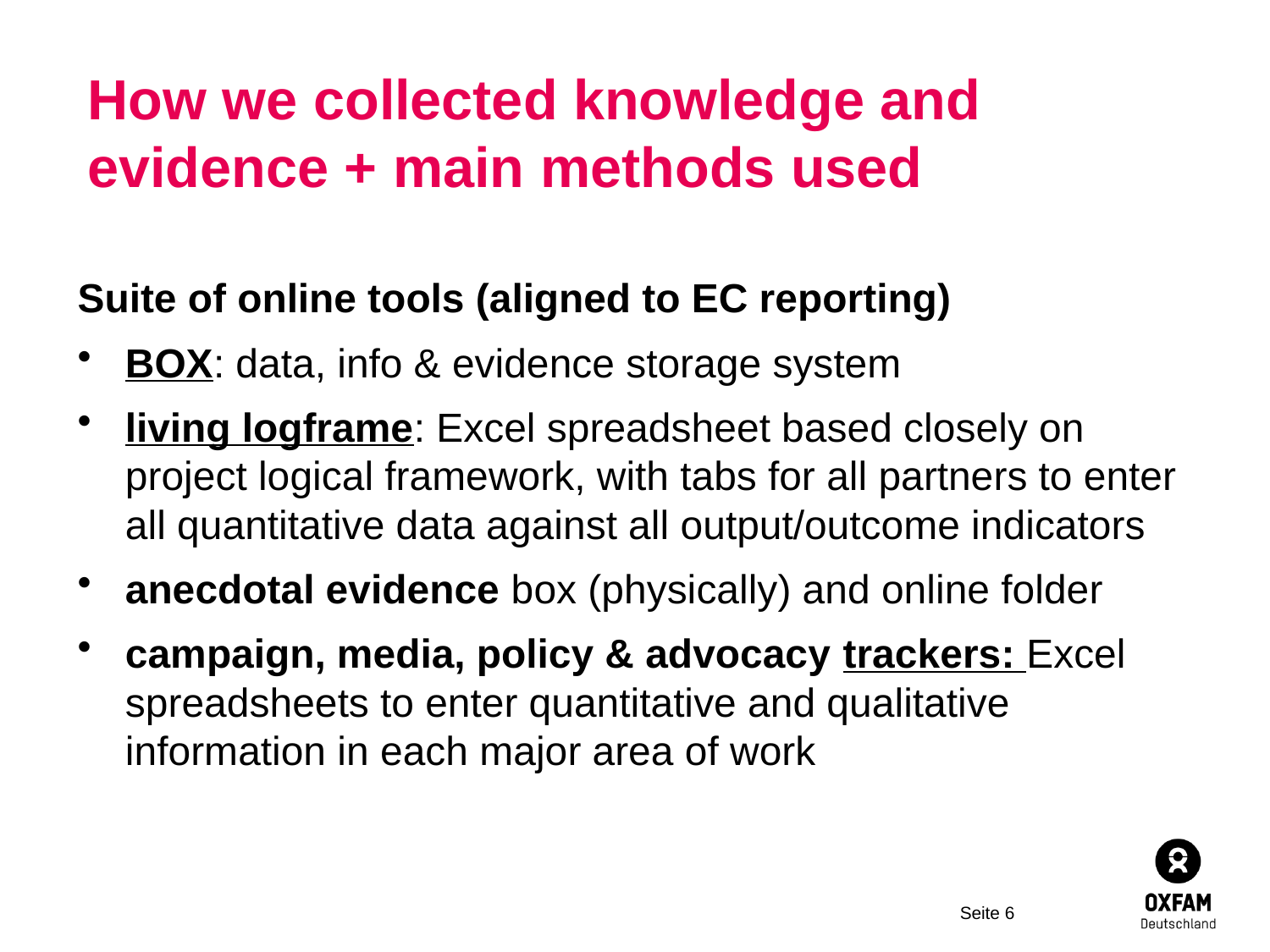

# How we collected knowledge and evidence + main methods used
Suite of online tools (aligned to EC reporting)
BOX: data, info & evidence storage system
living logframe: Excel spreadsheet based closely on project logical framework, with tabs for all partners to enter all quantitative data against all output/outcome indicators
anecdotal evidence box (physically) and online folder
campaign, media, policy & advocacy trackers: Excel spreadsheets to enter quantitative and qualitative information in each major area of work